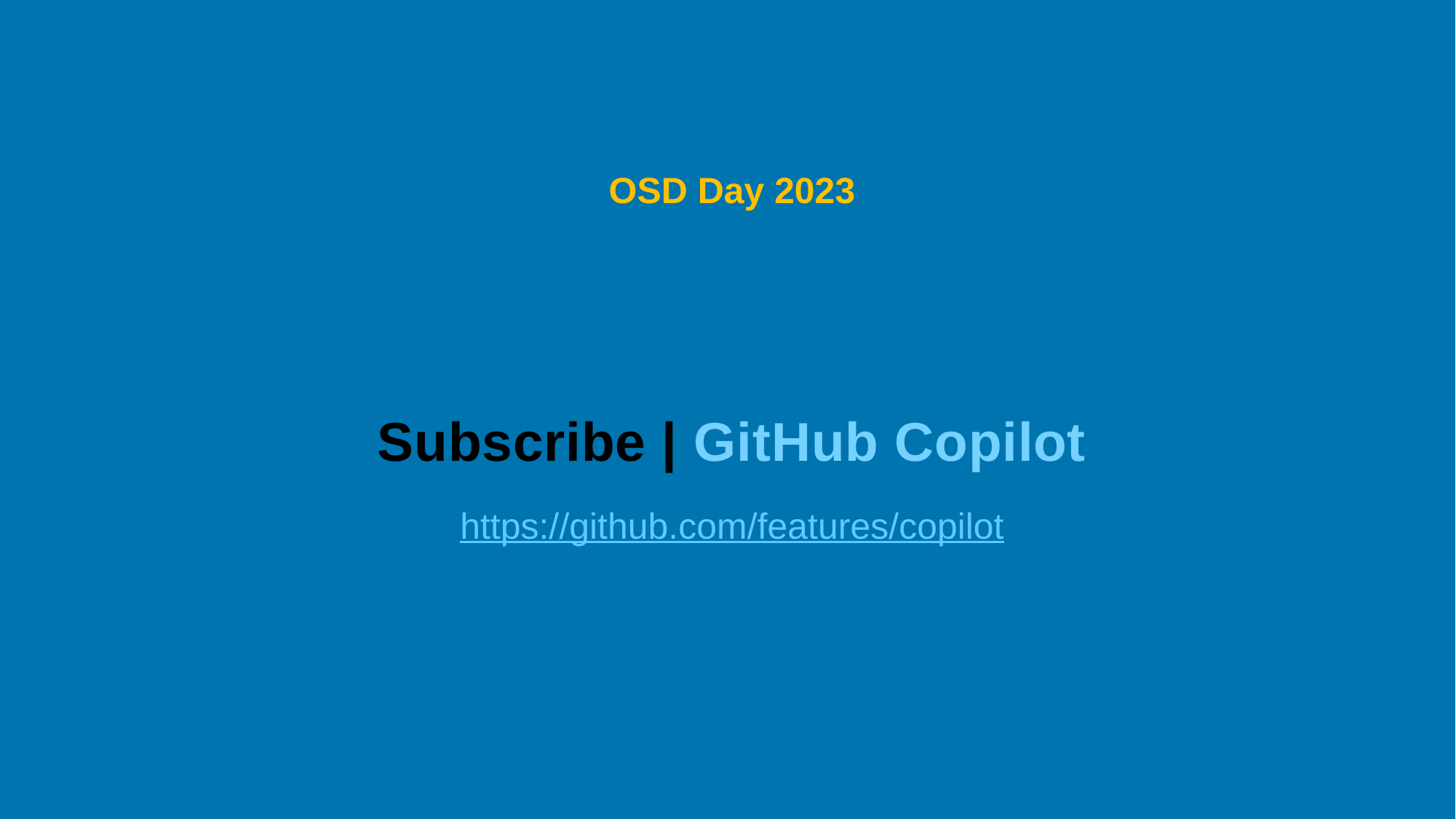

OSD Day 2023
# Subscribe | GitHub Copilot
https://github.com/features/copilot